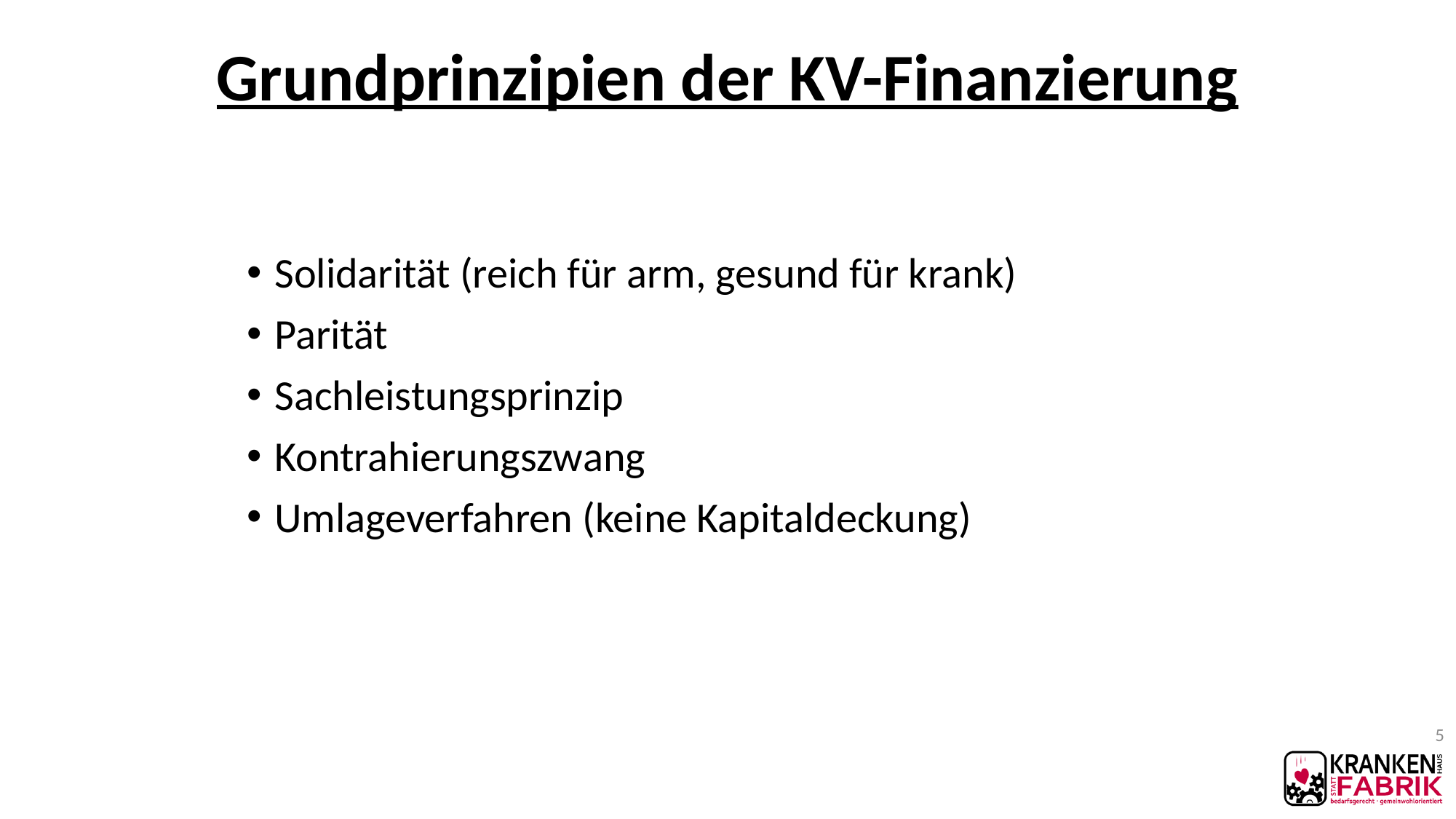

# Grundprinzipien der KV-Finanzierung
Solidarität (reich für arm, gesund für krank)
Parität
Sachleistungsprinzip
Kontrahierungszwang
Umlageverfahren (keine Kapitaldeckung)
5